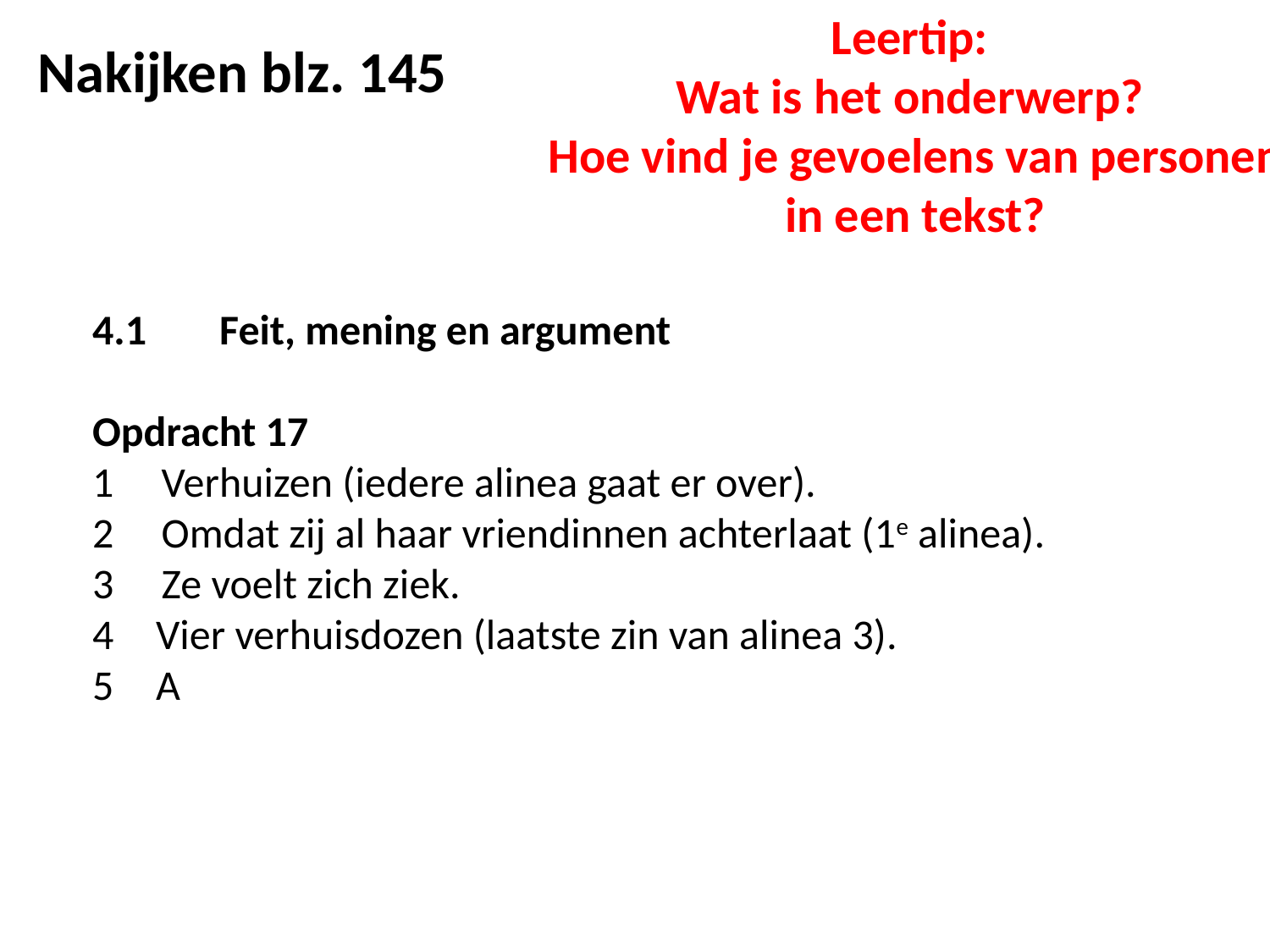

Leertip:
Wat is het onderwerp?
Hoe vind je gevoelens van personen in een tekst?

Nakijken blz. 145
4.1	Feit, mening en argument

Opdracht 17
1     Verhuizen (iedere alinea gaat er over).
2     Omdat zij al haar vriendinnen achterlaat (1e alinea).
3     Ze voelt zich ziek.
Vier verhuisdozen (laatste zin van alinea 3).
A